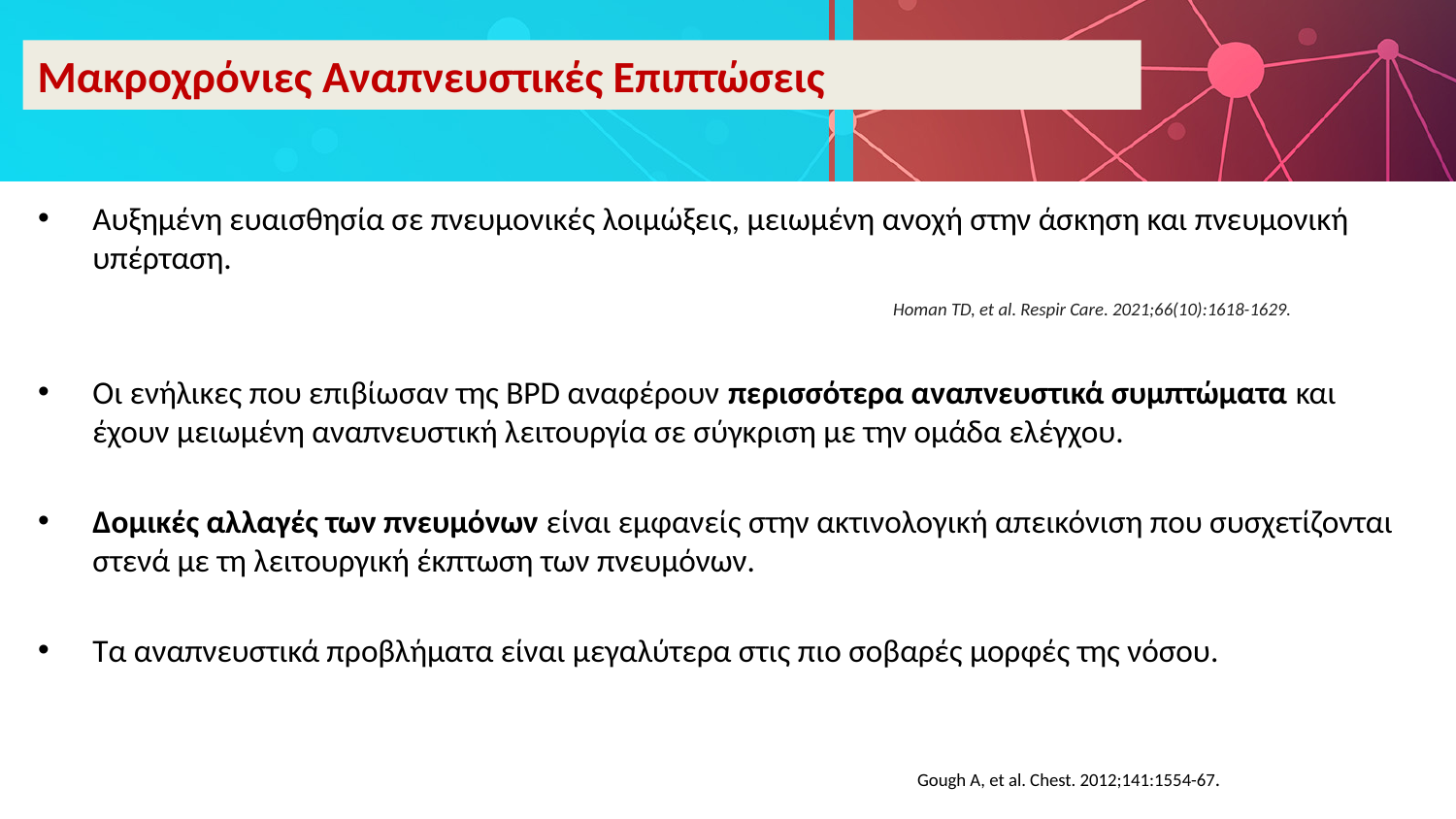

#
Μακροχρόνιες Αναπνευστικές Επιπτώσεις
Αυξημένη ευαισθησία σε πνευμονικές λοιμώξεις, μειωμένη ανοχή στην άσκηση και πνευμονική υπέρταση.

Οι ενήλικες που επιβίωσαν της BPD αναφέρουν περισσότερα αναπνευστικά συμπτώματα και έχουν μειωμένη αναπνευστική λειτουργία σε σύγκριση με την ομάδα ελέγχου.

Δομικές αλλαγές των πνευμόνων είναι εμφανείς στην ακτινολογική απεικόνιση που συσχετίζονται στενά με τη λειτουργική έκπτωση των πνευμόνων.

Τα αναπνευστικά προβλήματα είναι μεγαλύτερα στις πιο σοβαρές μορφές της νόσου.

Homan TD, et al. Respir Care. 2021;66(10):1618-1629.
Gough A, et al. Chest. 2012;141:1554-67.